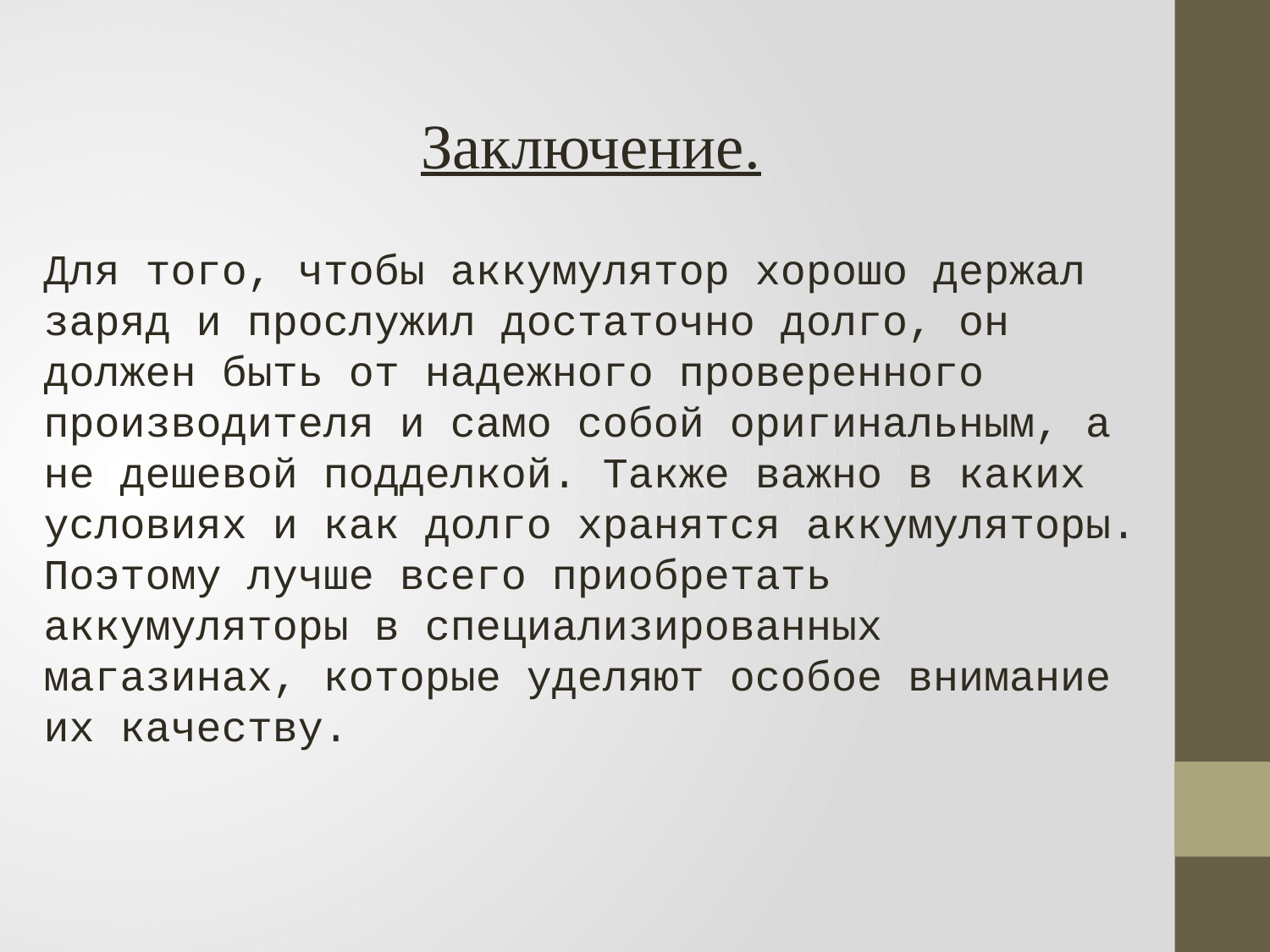

Заключение.
Для того, чтобы аккумулятор хорошо держал заряд и прослужил достаточно долго, он должен быть от надежного проверенного производителя и само собой оригинальным, а не дешевой подделкой. Также важно в каких условиях и как долго хранятся аккумуляторы. Поэтому лучше всего приобретать аккумуляторы в специализированных магазинах, которые уделяют особое внимание их качеству.